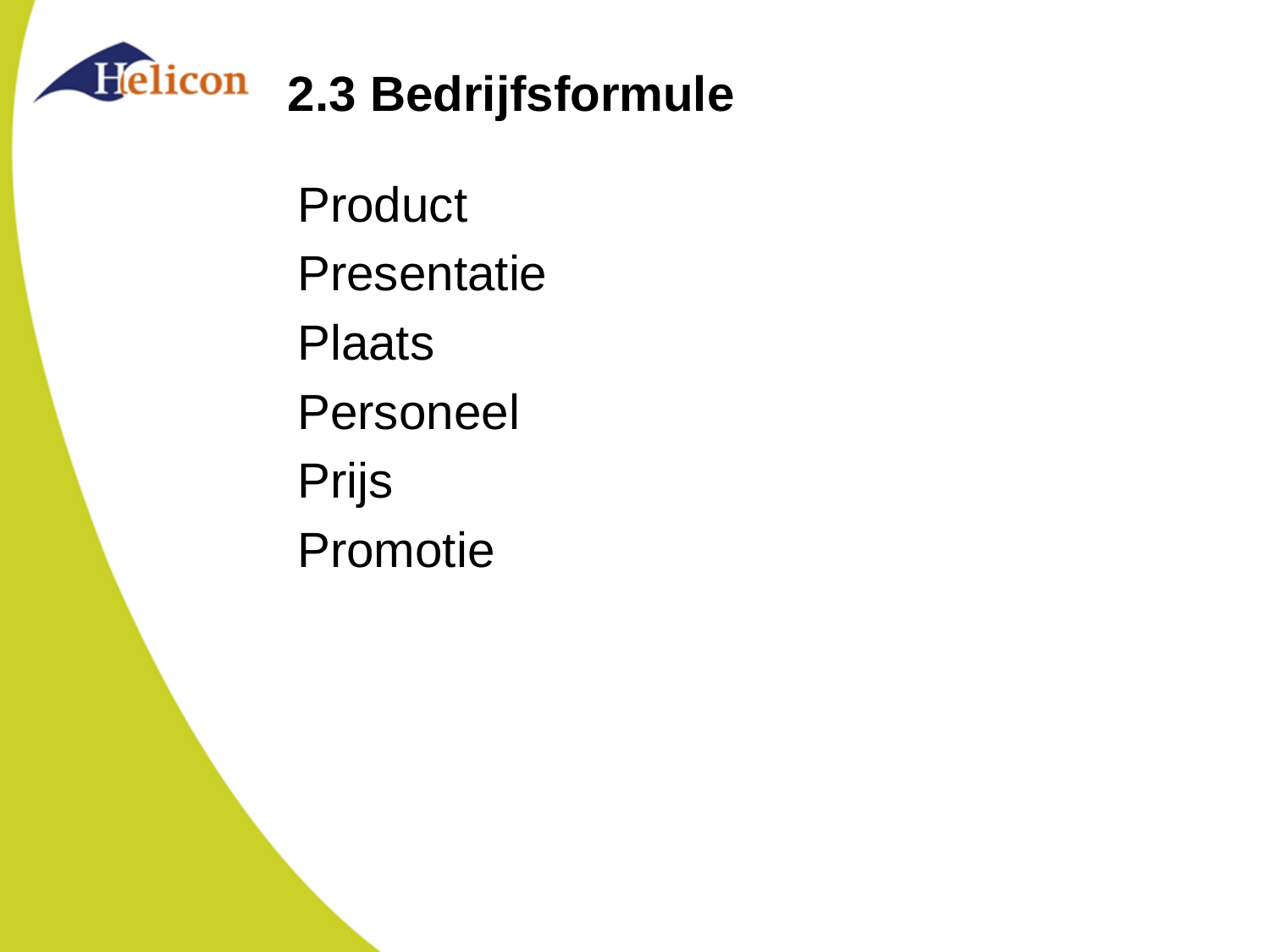

# 2.3 Bedrijfsformule
Product
Presentatie
Plaats
Personeel
Prijs
Promotie